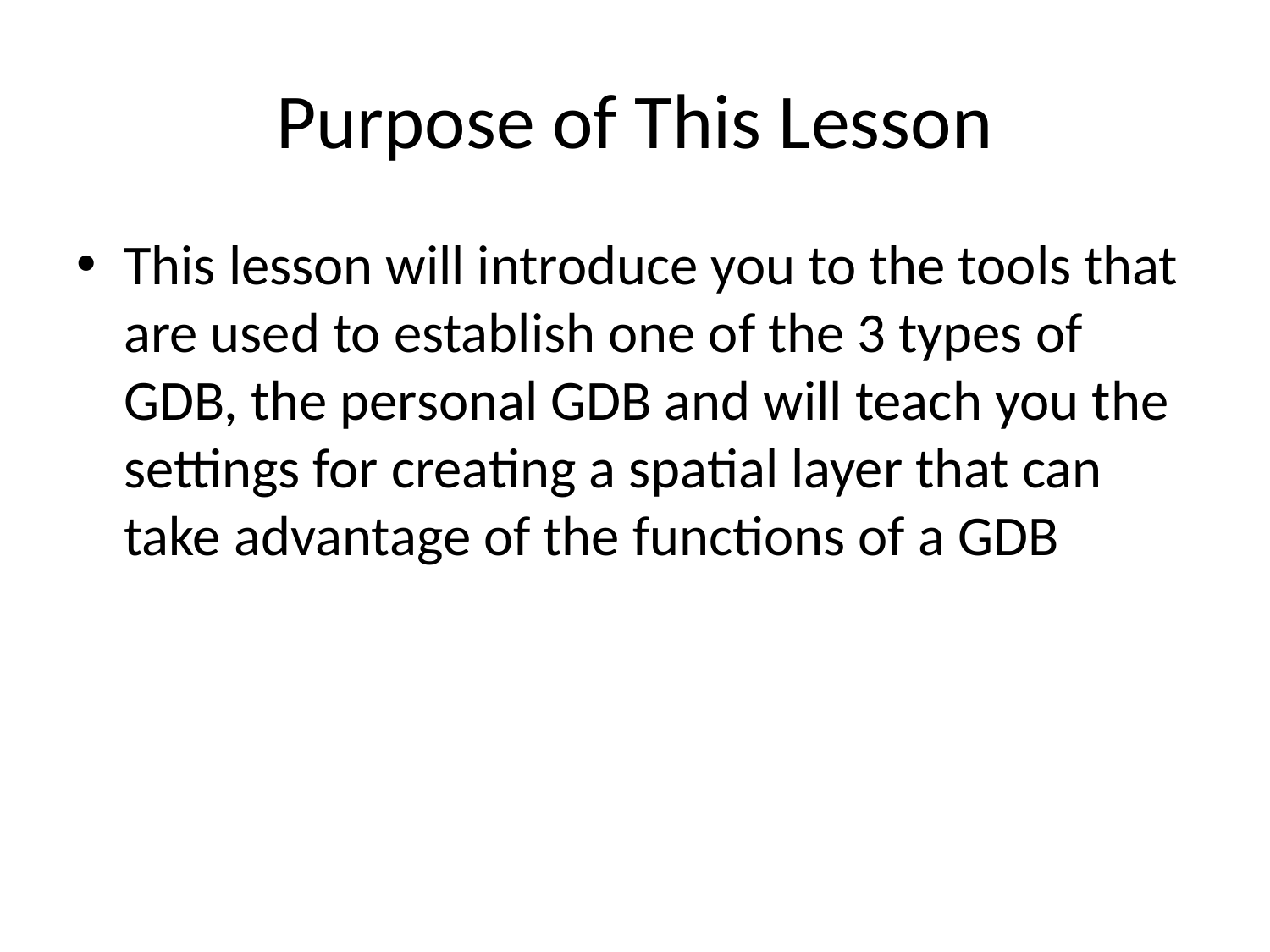

# Purpose of This Lesson
This lesson will introduce you to the tools that are used to establish one of the 3 types of GDB, the personal GDB and will teach you the settings for creating a spatial layer that can take advantage of the functions of a GDB